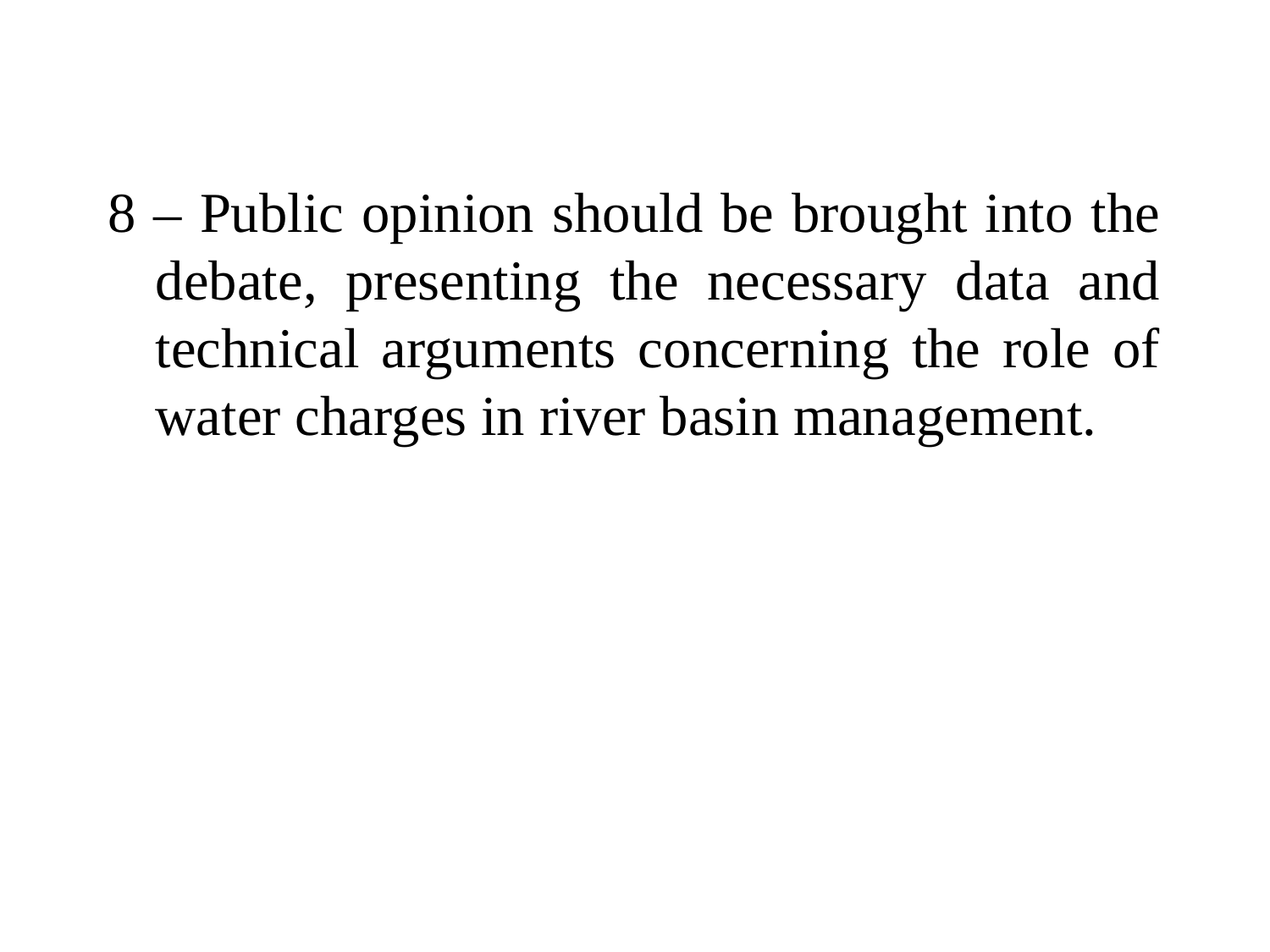

#
8 – Public opinion should be brought into the debate, presenting the necessary data and technical arguments concerning the role of water charges in river basin management.